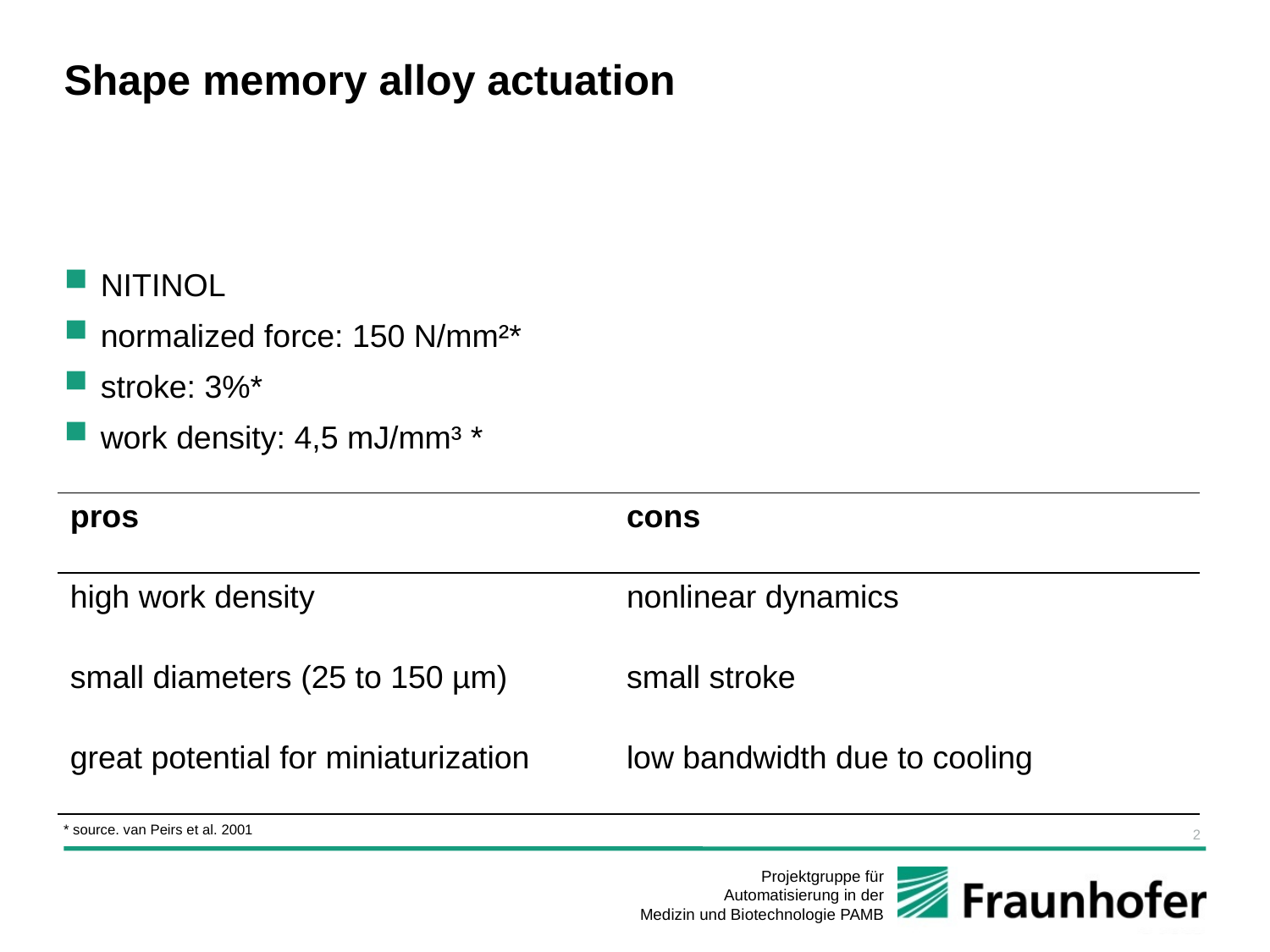

# Shape memory alloy actuation
NITINOL
normalized force: 150 N/mm²*
stroke: 3%*
work density: 4,5 mJ/mm³ *

| pros | cons |
| --- | --- |
| high work density | nonlinear dynamics |
| small diameters (25 to 150 µm) | small stroke |
| great potential for miniaturization | low bandwidth due to cooling |
* source. van Peirs et al. 2001